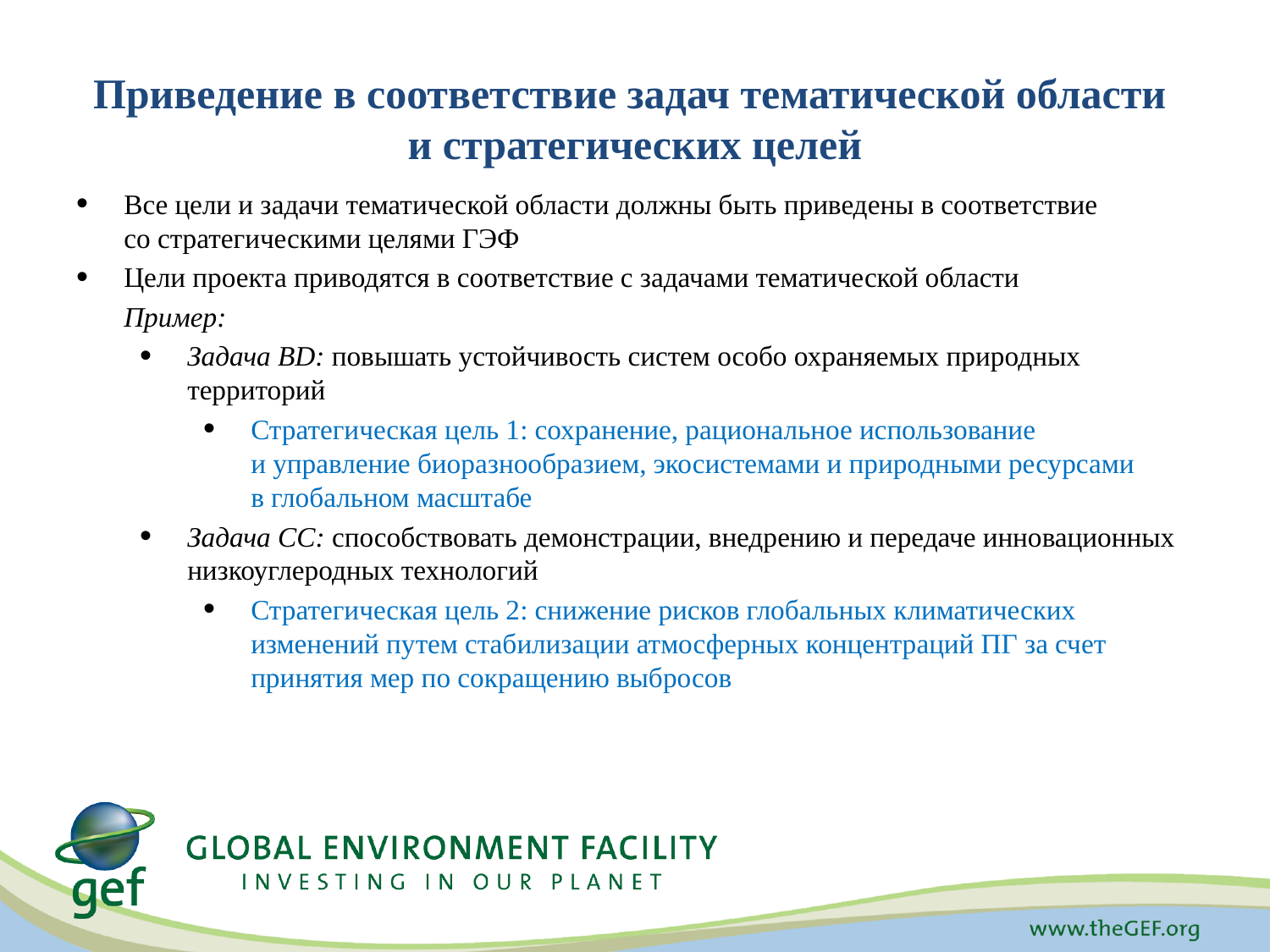

# Приведение в соответствие задач тематической области и стратегических целей
Все цели и задачи тематической области должны быть приведены в соответствие
со стратегическими целями ГЭФ
Цели проекта приводятся в соответствие с задачами тематической области
	Пример:
Задача BD: повышать устойчивость систем особо охраняемых природных территорий
Стратегическая цель 1: сохранение, рациональное использование
и управление биоразнообразием, экосистемами и природными ресурсами
в глобальном масштабе
Задача CC: способствовать демонстрации, внедрению и передаче инновационных низкоуглеродных технологий
Стратегическая цель 2: снижение рисков глобальных климатических изменений путем стабилизации атмосферных концентраций ПГ за счет принятия мер по сокращению выбросов